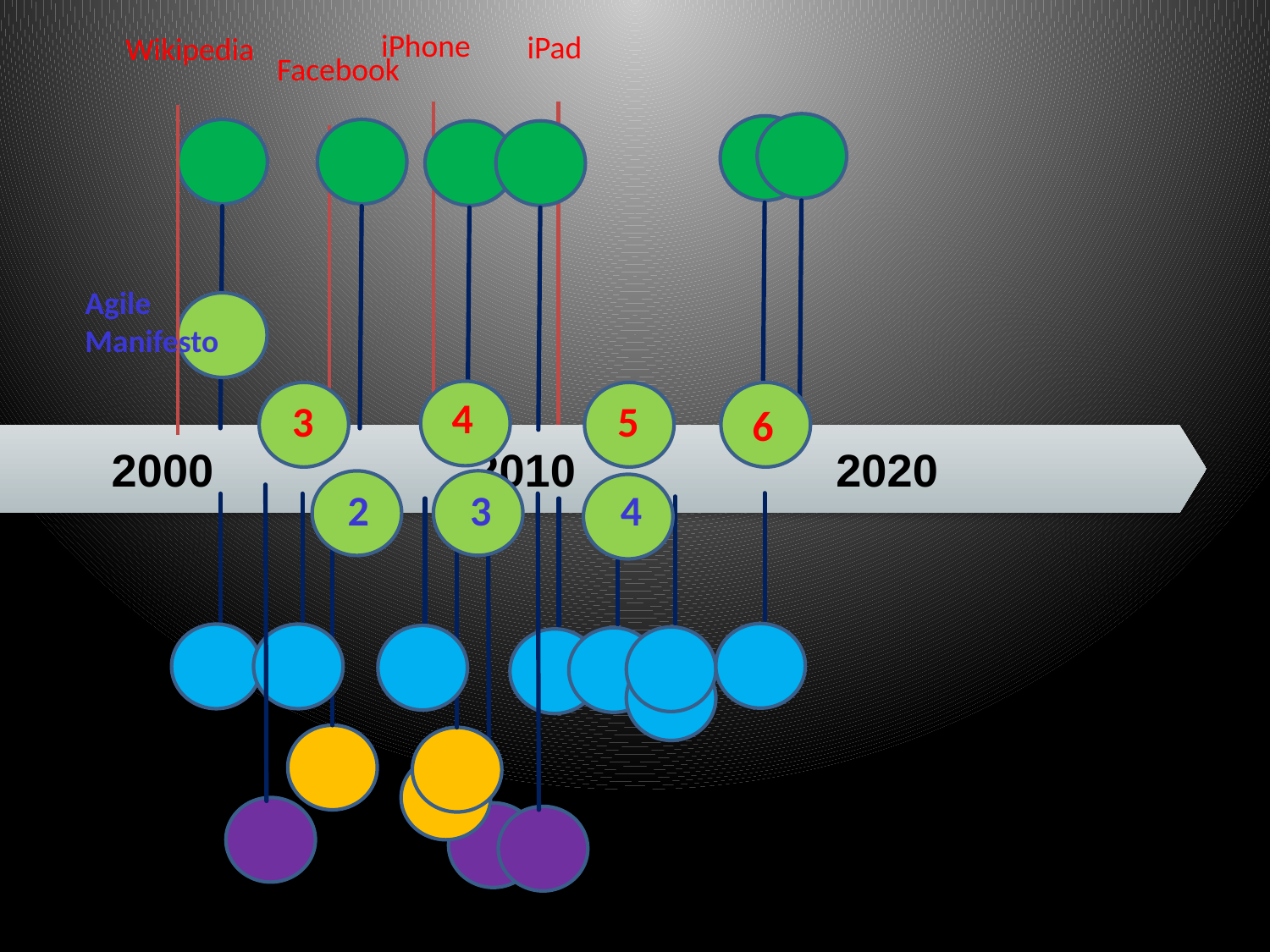

iPhone
iPad
Wikipedia
Facebook

Agile Manifesto

4
3
5
6

2000
2010
2020

3
2
4